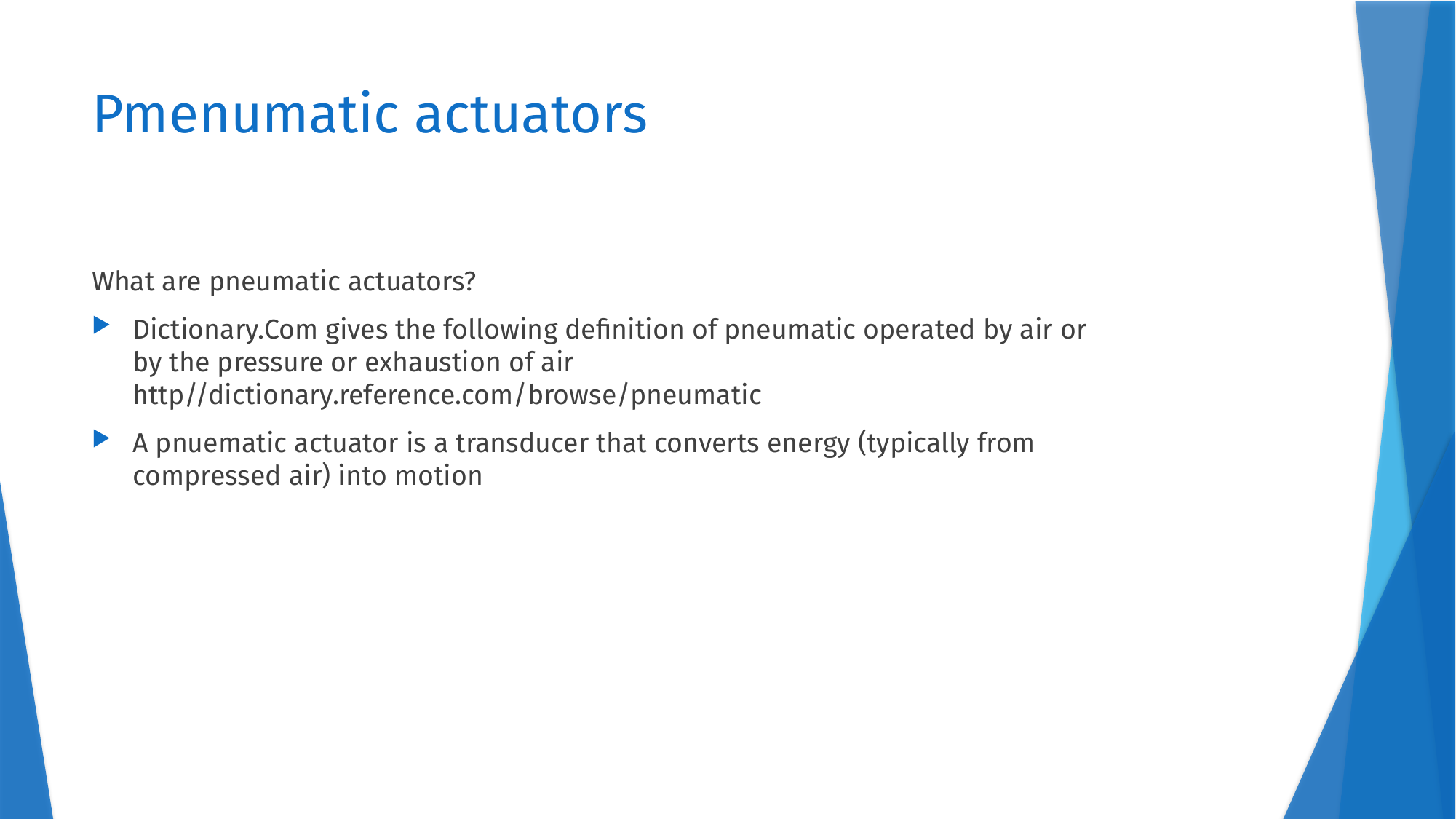

# Pmenumatic actuators
What are pneumatic actuators?
Dictionary.Com gives the following definition of pneumatic operated by air or by the pressure or exhaustion of air http//dictionary.reference.com/browse/pneumatic
A pnuematic actuator is a transducer that converts energy (typically from compressed air) into motion